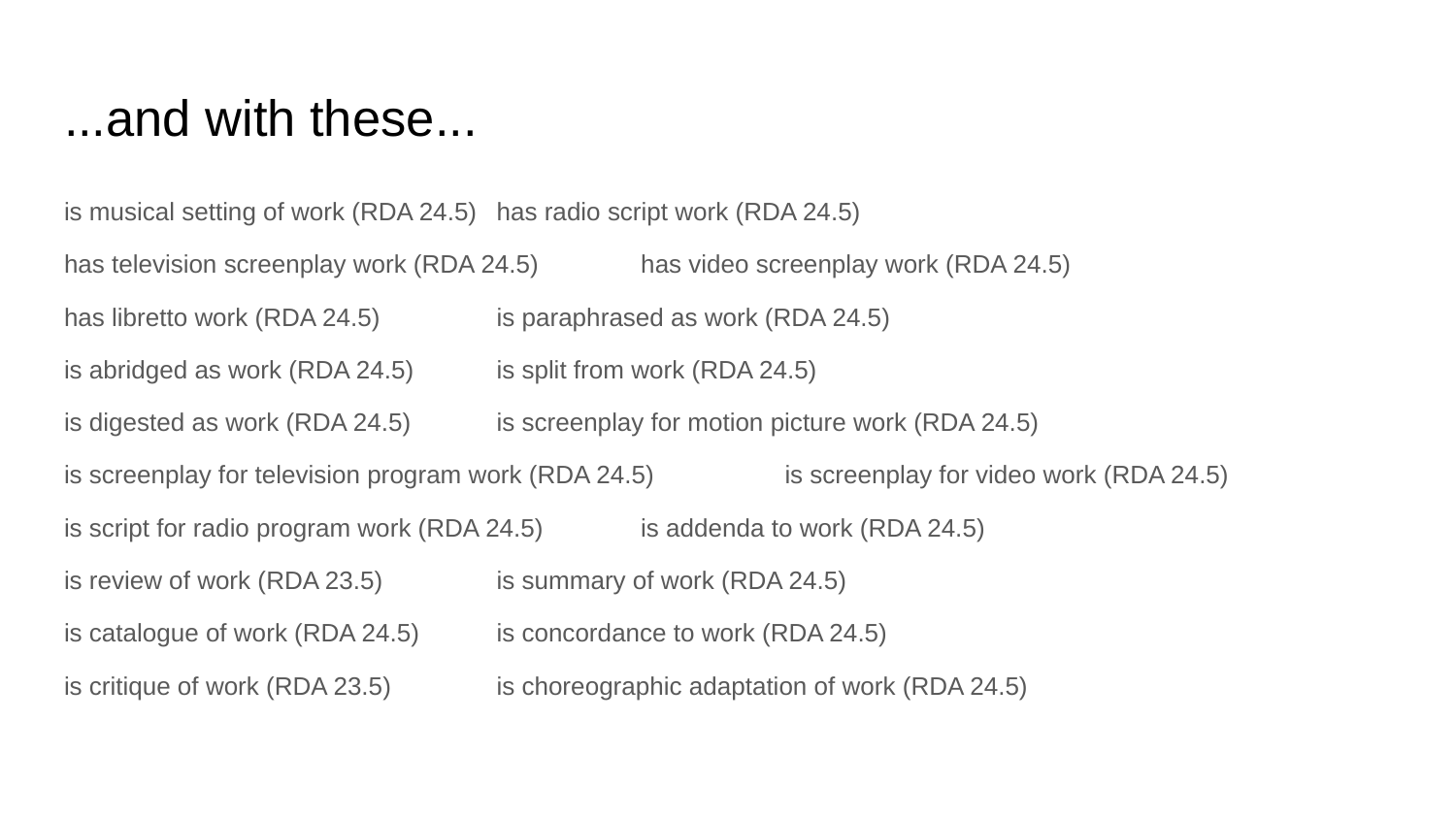

# ...and with these...
is musical setting of work (RDA 24.5)				has radio script work (RDA 24.5)
has television screenplay work (RDA 24.5)			has video screenplay work (RDA 24.5)
has libretto work (RDA 24.5)					is paraphrased as work (RDA 24.5)
is abridged as work (RDA 24.5)					is split from work (RDA 24.5)
is digested as work (RDA 24.5)					is screenplay for motion picture work (RDA 24.5)
is screenplay for television program work (RDA 24.5)	is screenplay for video work (RDA 24.5)
is script for radio program work (RDA 24.5)			is addenda to work (RDA 24.5)
is review of work (RDA 23.5)					is summary of work (RDA 24.5)
is catalogue of work (RDA 24.5)					is concordance to work (RDA 24.5)
is critique of work (RDA 23.5)					is choreographic adaptation of work (RDA 24.5)